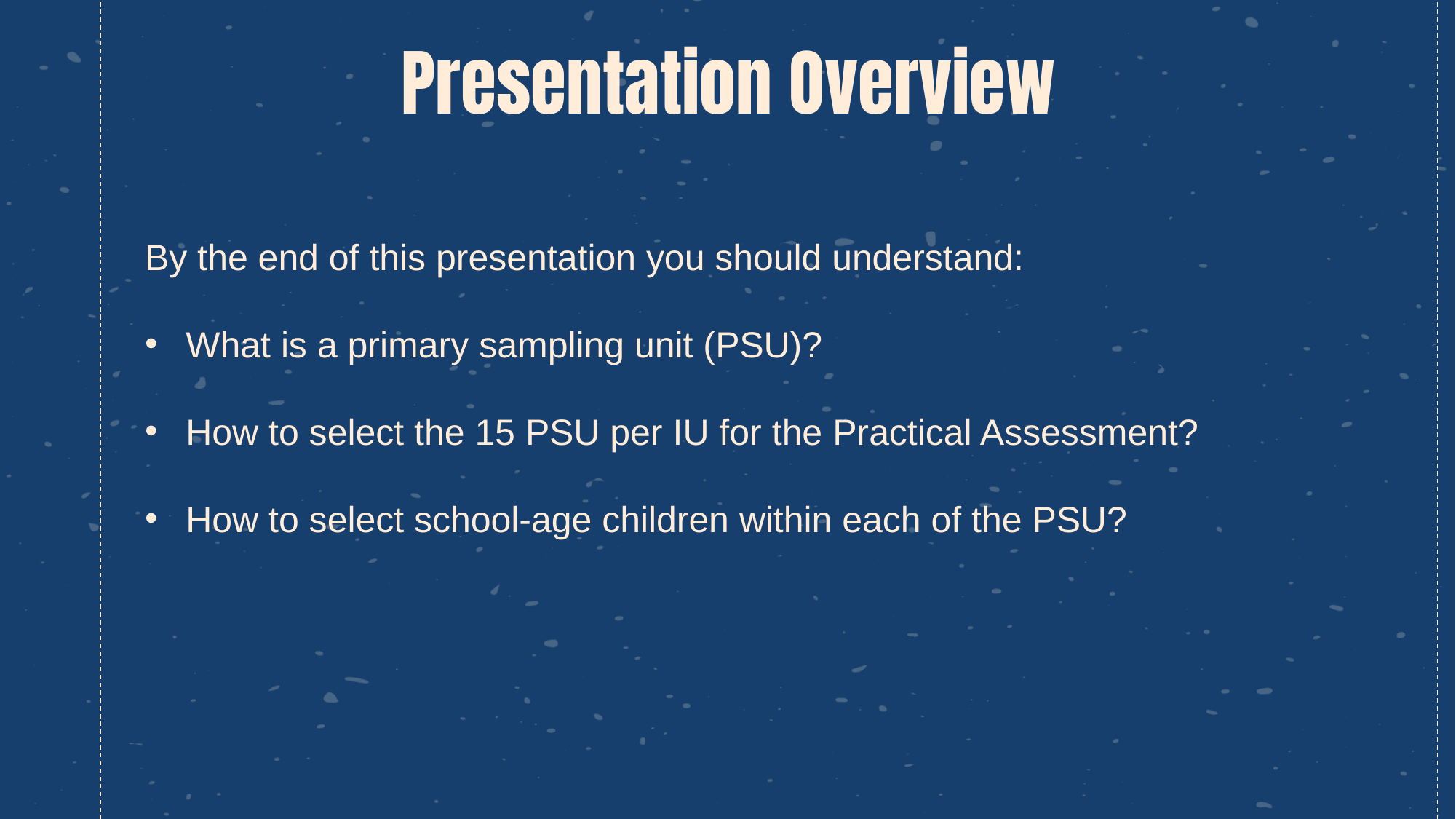

# Presentation Overview
By the end of this presentation you should understand:
What is a primary sampling unit (PSU)?
How to select the 15 PSU per IU for the Practical Assessment?
How to select school-age children within each of the PSU?